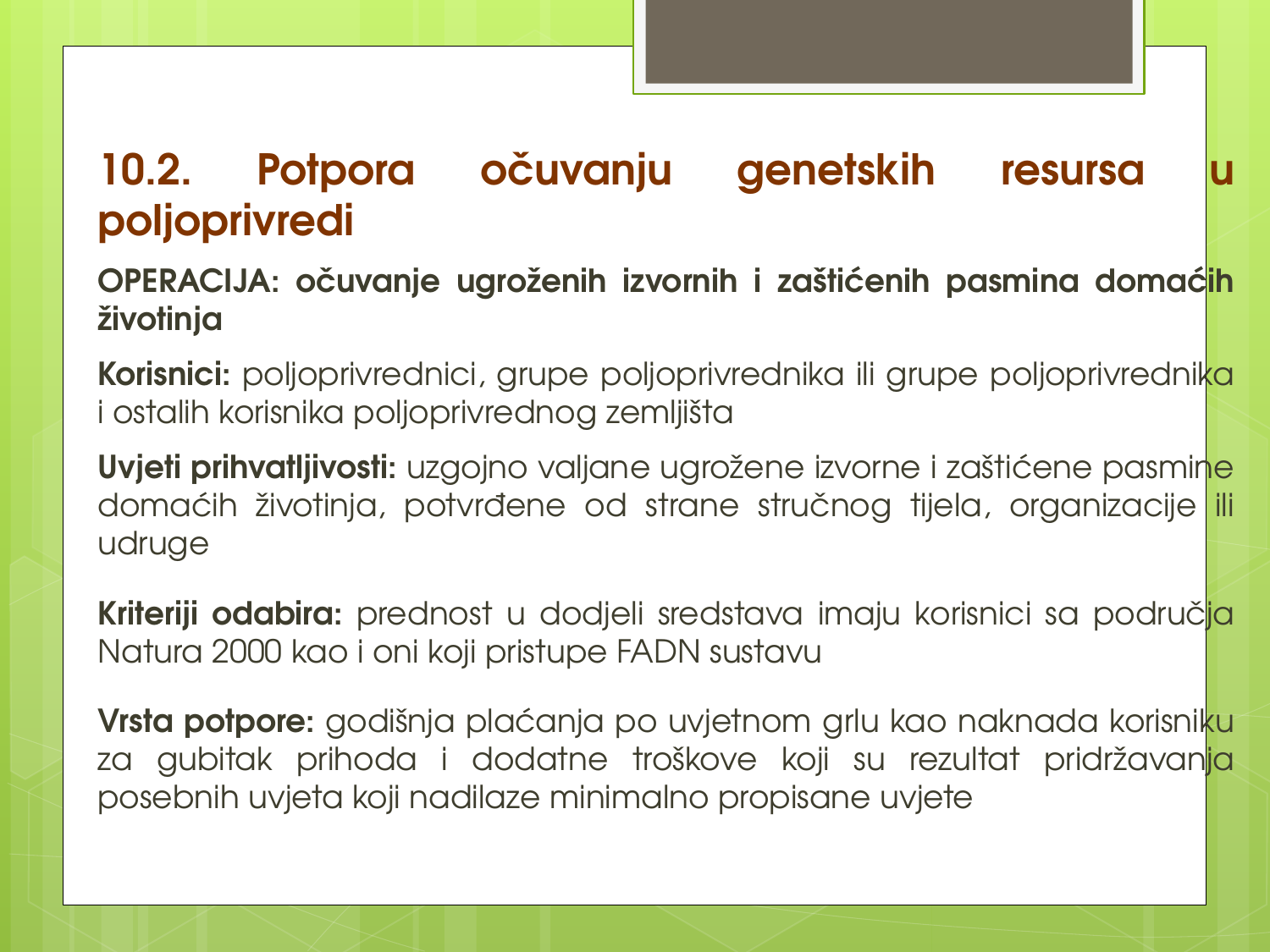

10.2. Potpora očuvanju genetskih resursa u poljoprivredi
OPERACIJA: očuvanje ugroženih izvornih i zaštićenih pasmina domaćih životinja
Korisnici: poljoprivrednici, grupe poljoprivrednika ili grupe poljoprivrednika i ostalih korisnika poljoprivrednog zemljišta
Uvjeti prihvatljivosti: uzgojno valjane ugrožene izvorne i zaštićene pasmine domaćih životinja, potvrđene od strane stručnog tijela, organizacije ili udruge
Kriteriji odabira: prednost u dodjeli sredstava imaju korisnici sa područja Natura 2000 kao i oni koji pristupe FADN sustavu
Vrsta potpore: godišnja plaćanja po uvjetnom grlu kao naknada korisniku za gubitak prihoda i dodatne troškove koji su rezultat pridržavanja posebnih uvjeta koji nadilaze minimalno propisane uvjete